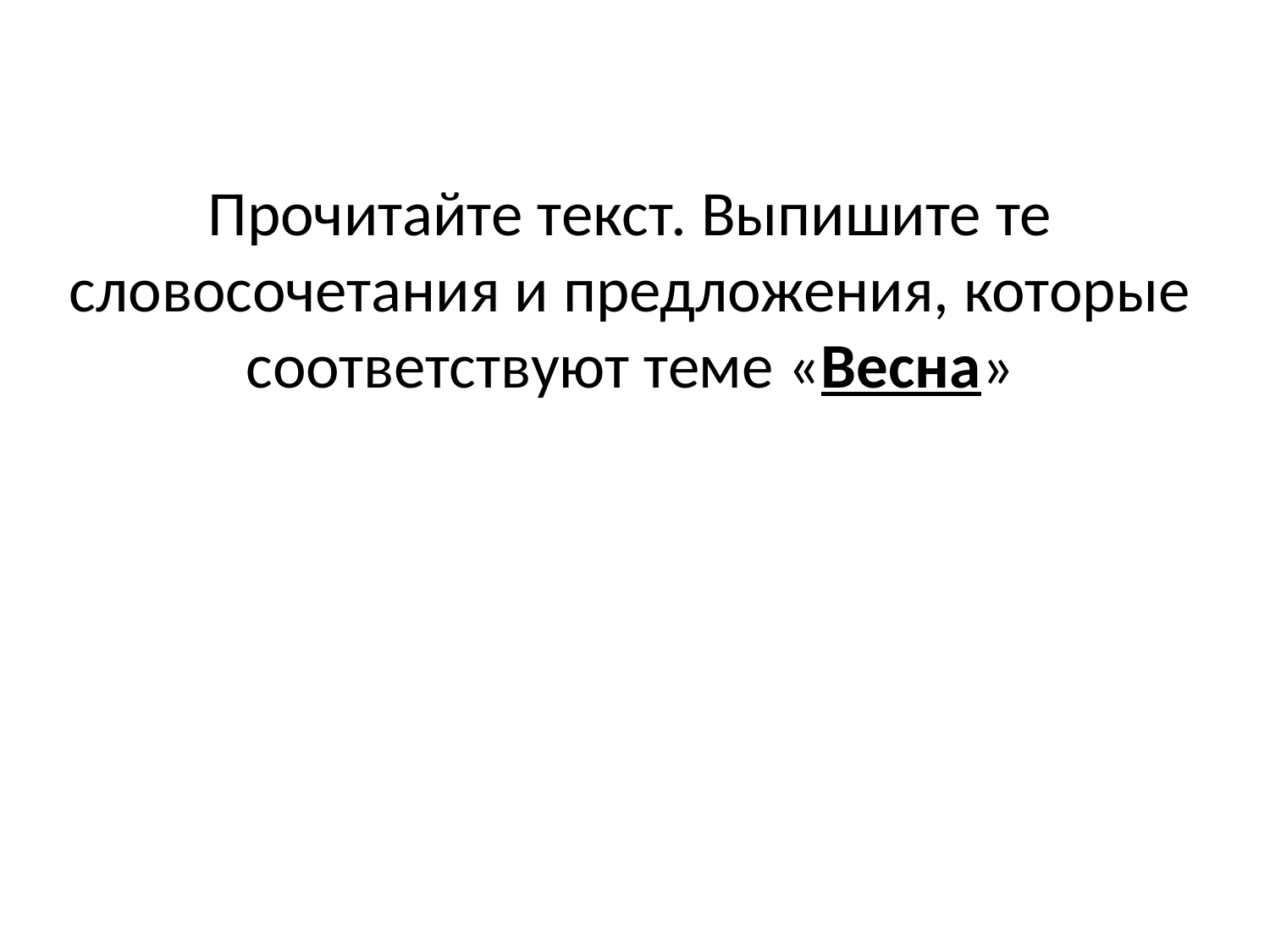

Прочитайте текст. Выпишите те словосочетания и предложения, которые соответствуют теме «Весна»